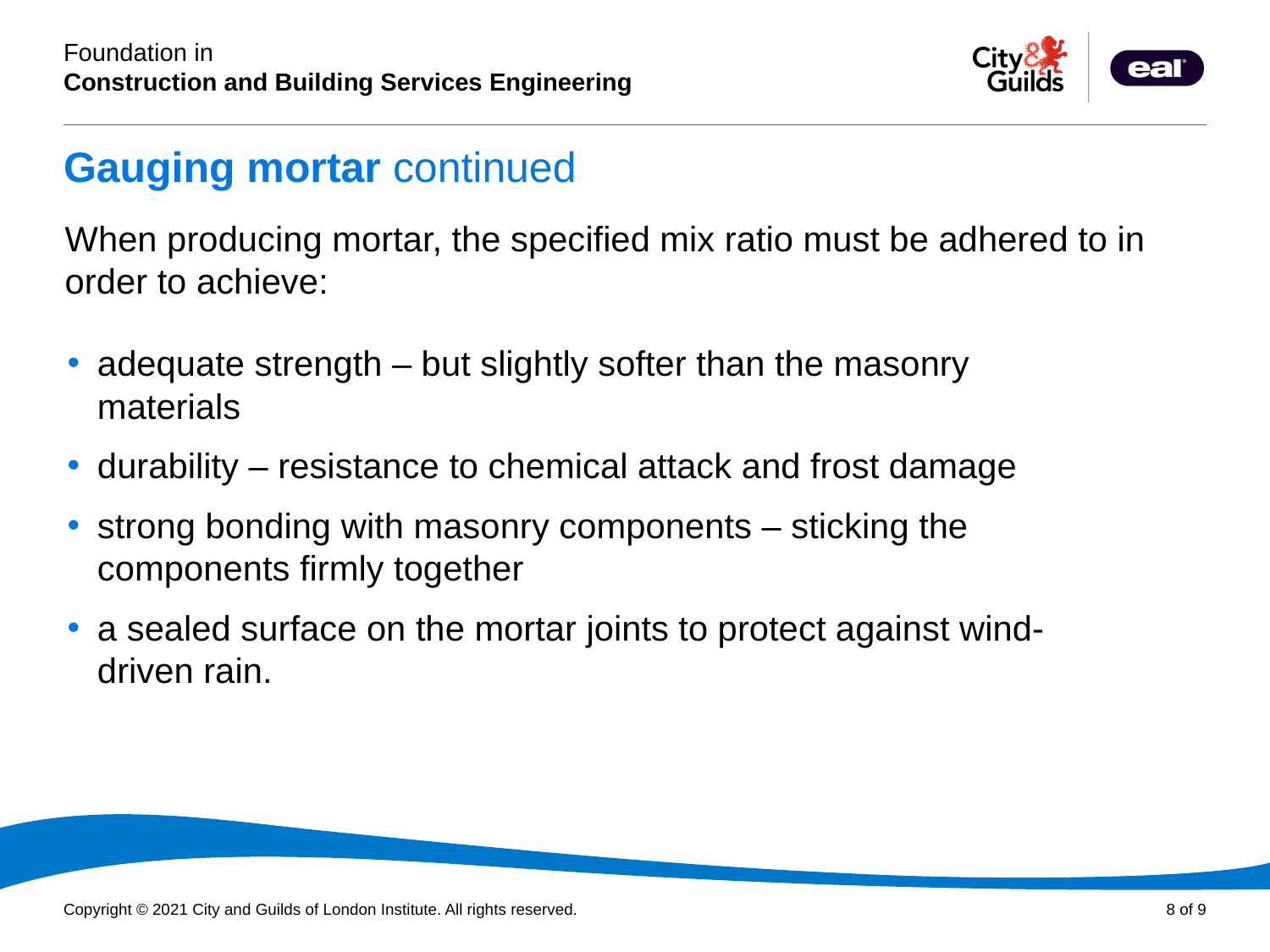

# Gauging mortar continued
When producing mortar, the specified mix ratio must be adhered to in order to achieve:
adequate strength – but slightly softer than the masonry materials
durability – resistance to chemical attack and frost damage
strong bonding with masonry components – sticking the components firmly together
a sealed surface on the mortar joints to protect against wind-driven rain.